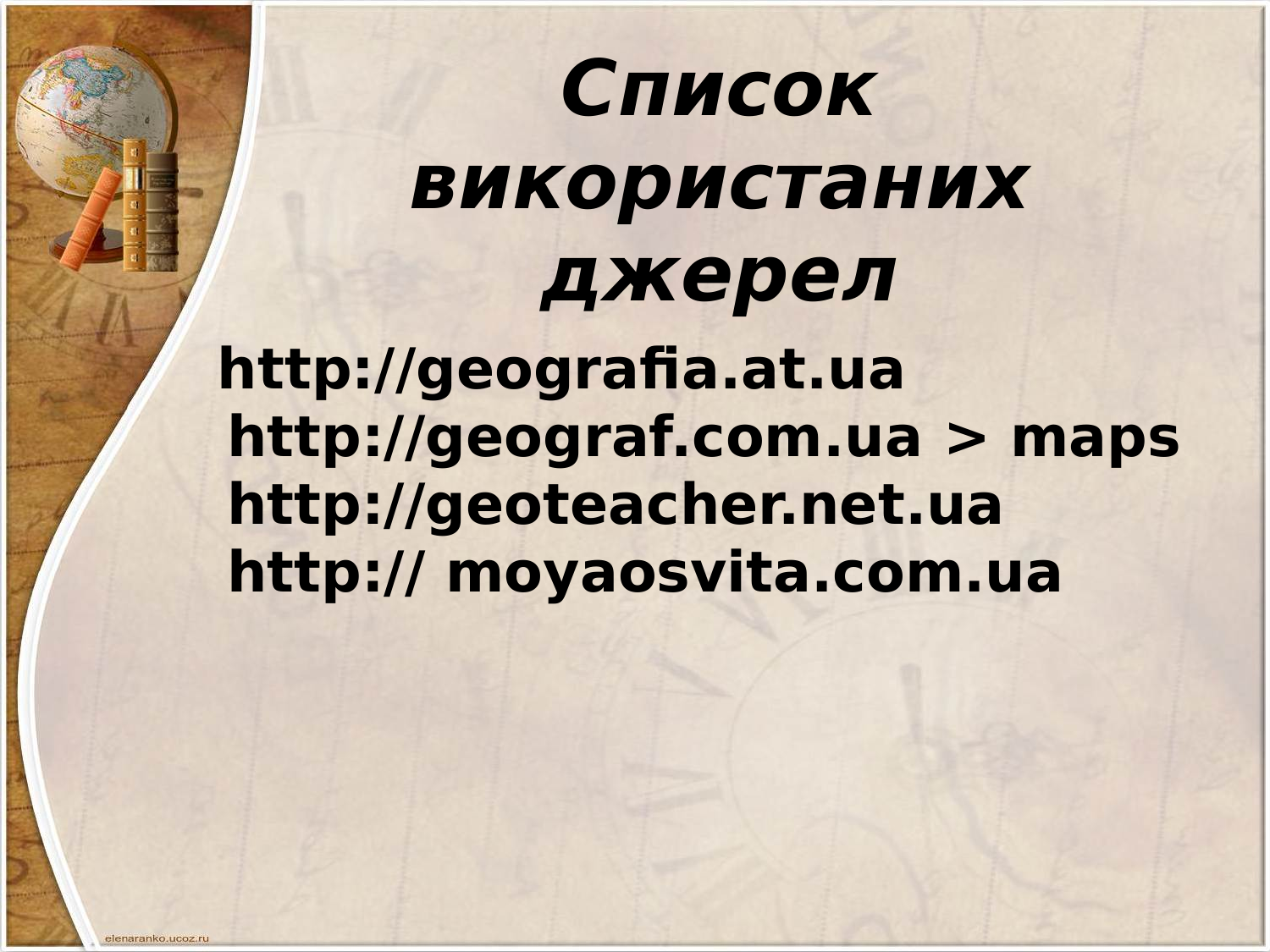

# Список використаних джерел
 http://geografia.at.ua
 http://geograf.com.ua > maps
 http://geoteacher.net.ua
 http:// moyaosvita.com.ua